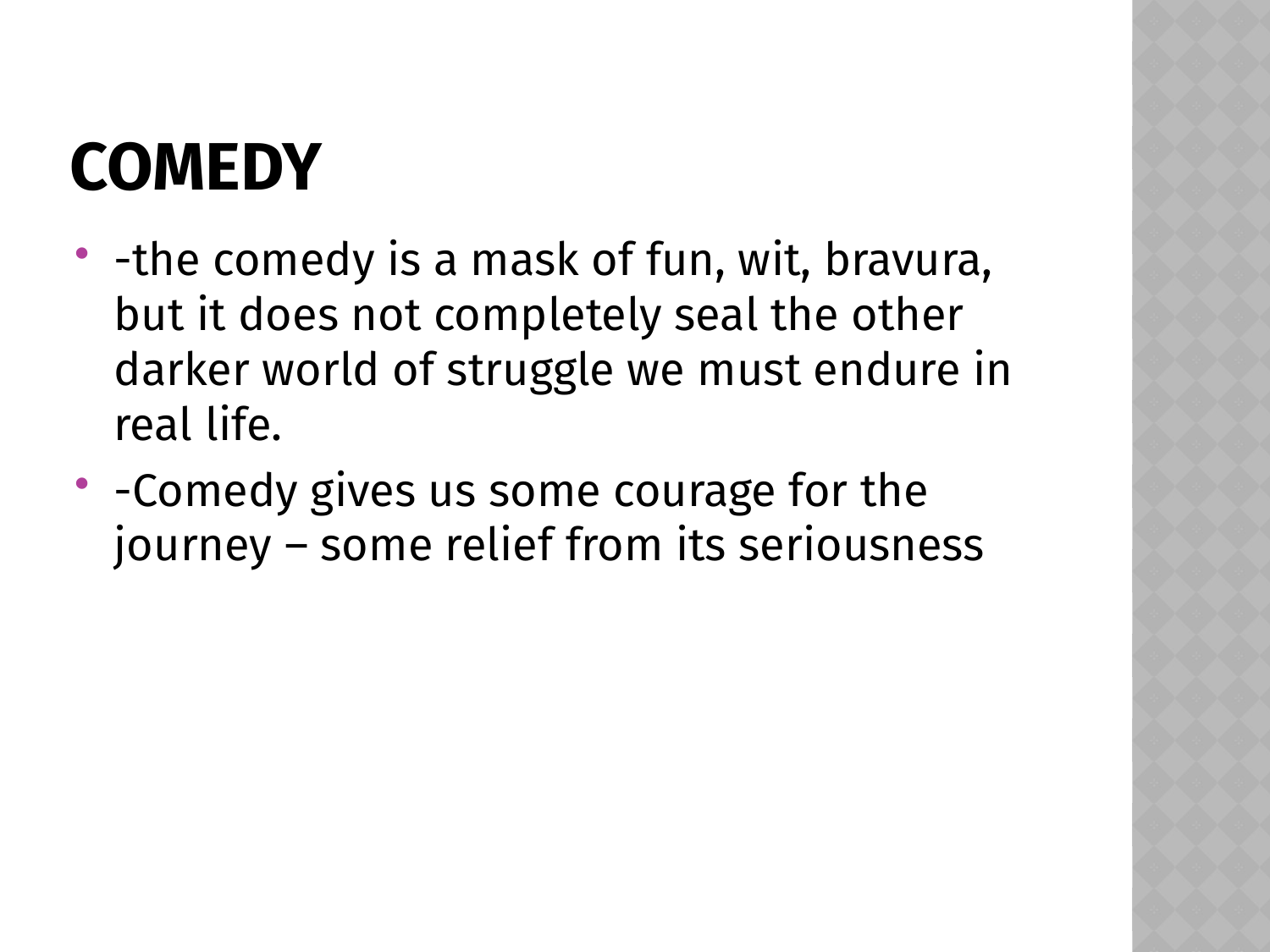

# Comedy
-the comedy is a mask of fun, wit, bravura, but it does not completely seal the other darker world of struggle we must endure in real life.
-Comedy gives us some courage for the journey – some relief from its seriousness